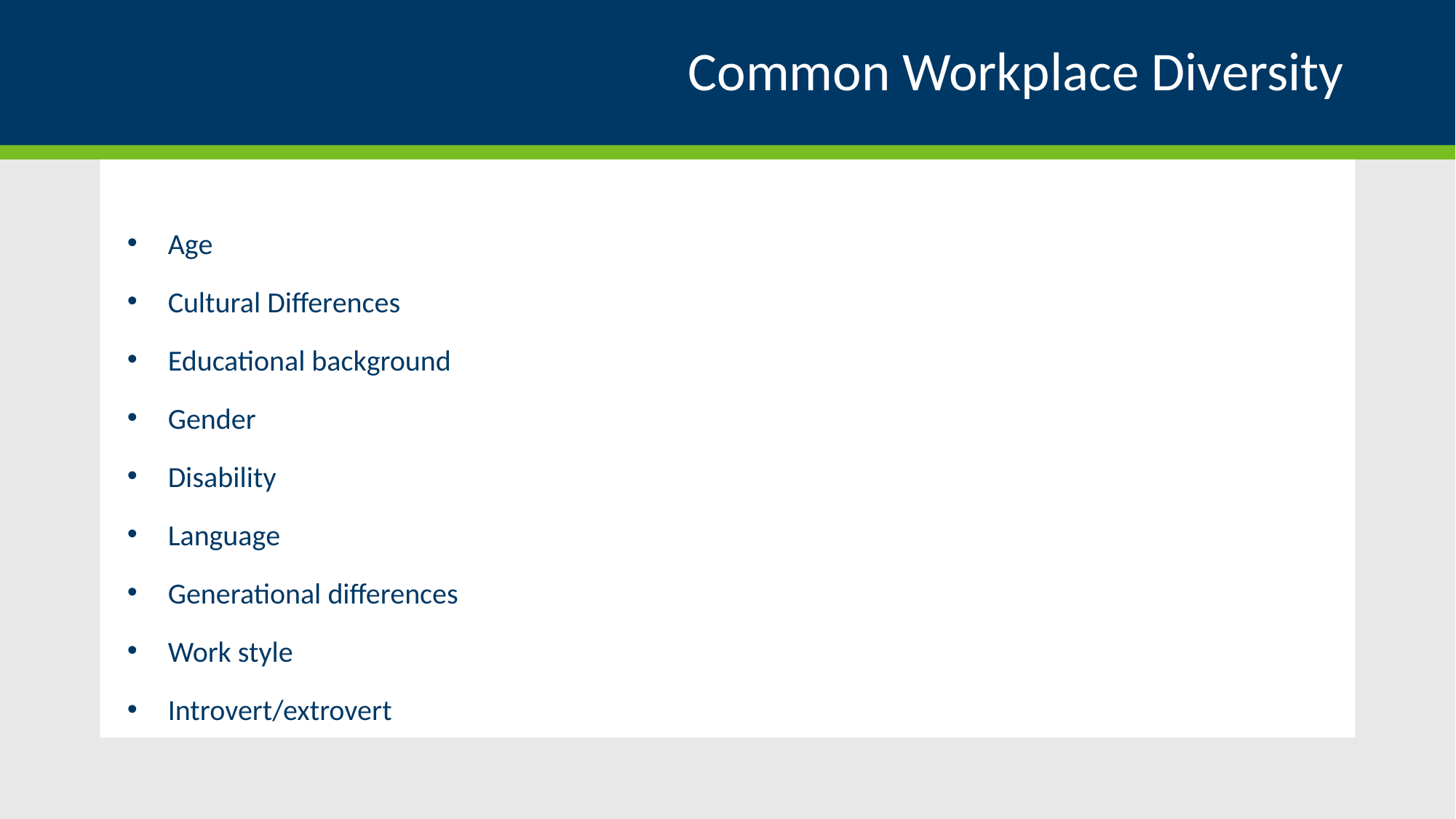

# Common Workplace Diversity
Age
Cultural Differences
Educational background
Gender
Disability
Language
Generational differences
Work style
Introvert/extrovert